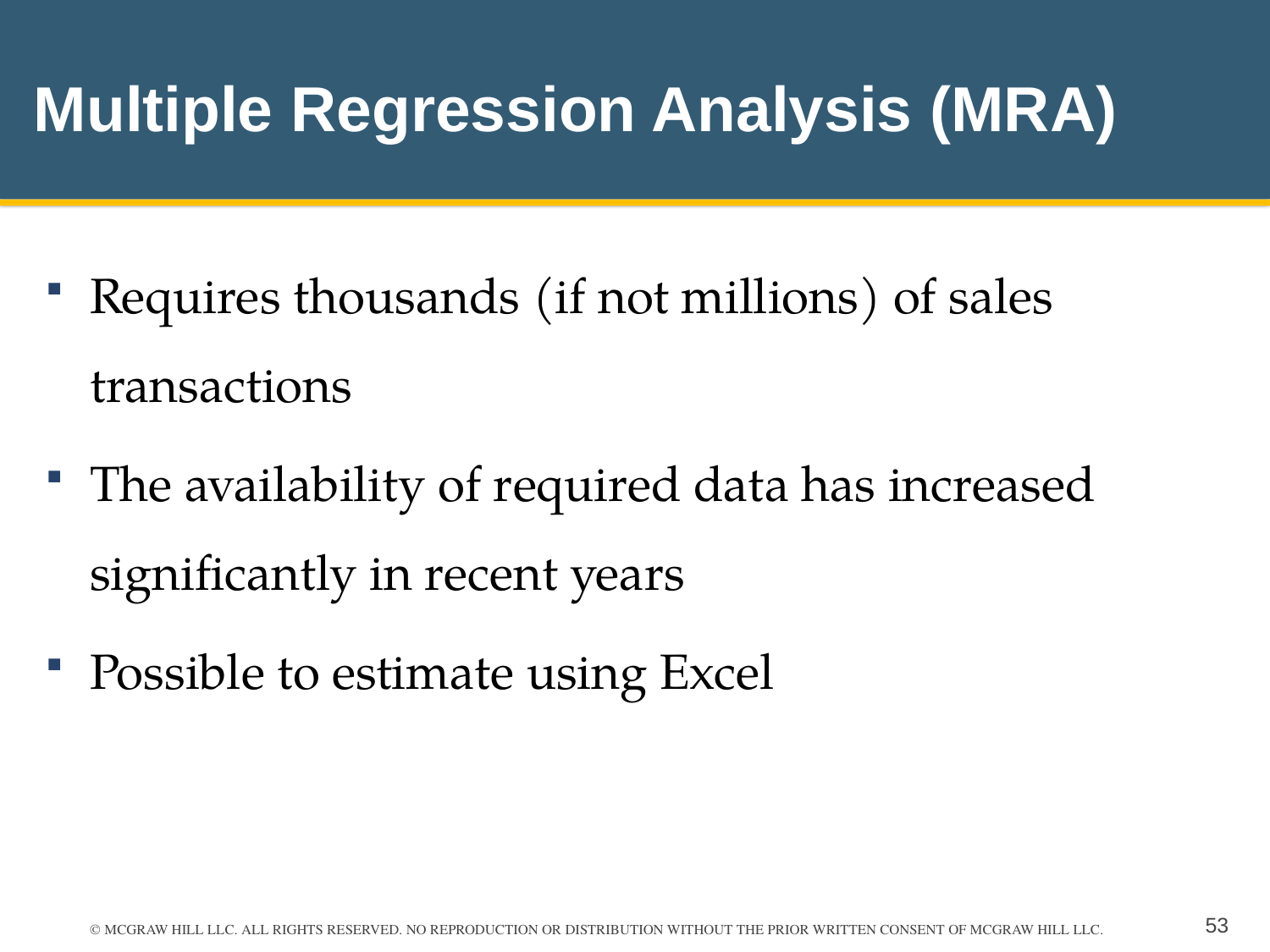

# Multiple Regression Analysis (MRA)
Requires thousands (if not millions) of sales transactions
The availability of required data has increased significantly in recent years
Possible to estimate using Excel

© MCGRAW HILL LLC. ALL RIGHTS RESERVED. NO REPRODUCTION OR DISTRIBUTION WITHOUT THE PRIOR WRITTEN CONSENT OF MCGRAW HILL LLC.
53